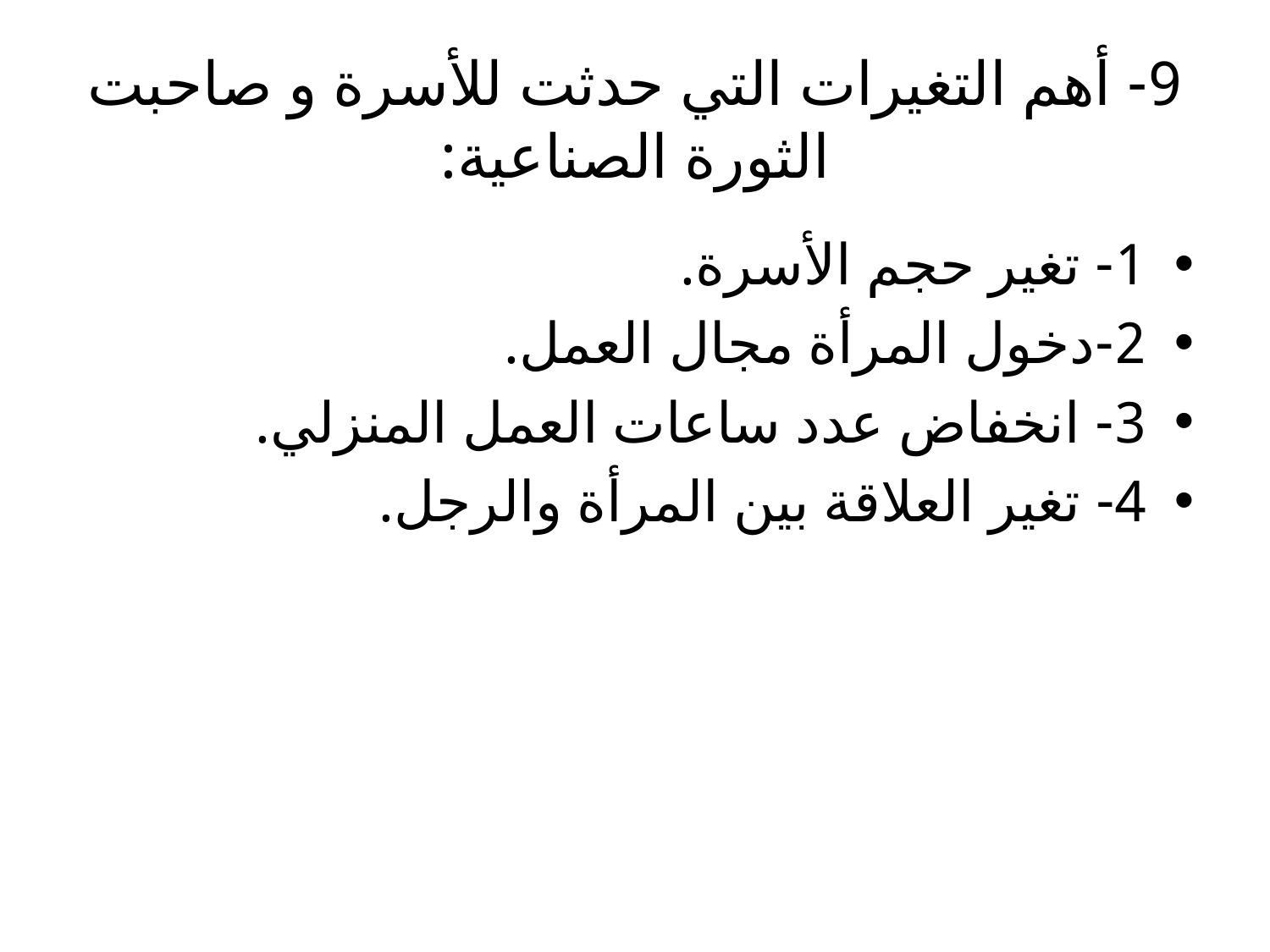

# 9- أهم التغيرات التي حدثت للأسرة و صاحبت الثورة الصناعية:
1- تغير حجم الأسرة.
2-دخول المرأة مجال العمل.
3- انخفاض عدد ساعات العمل المنزلي.
4- تغير العلاقة بين المرأة والرجل.